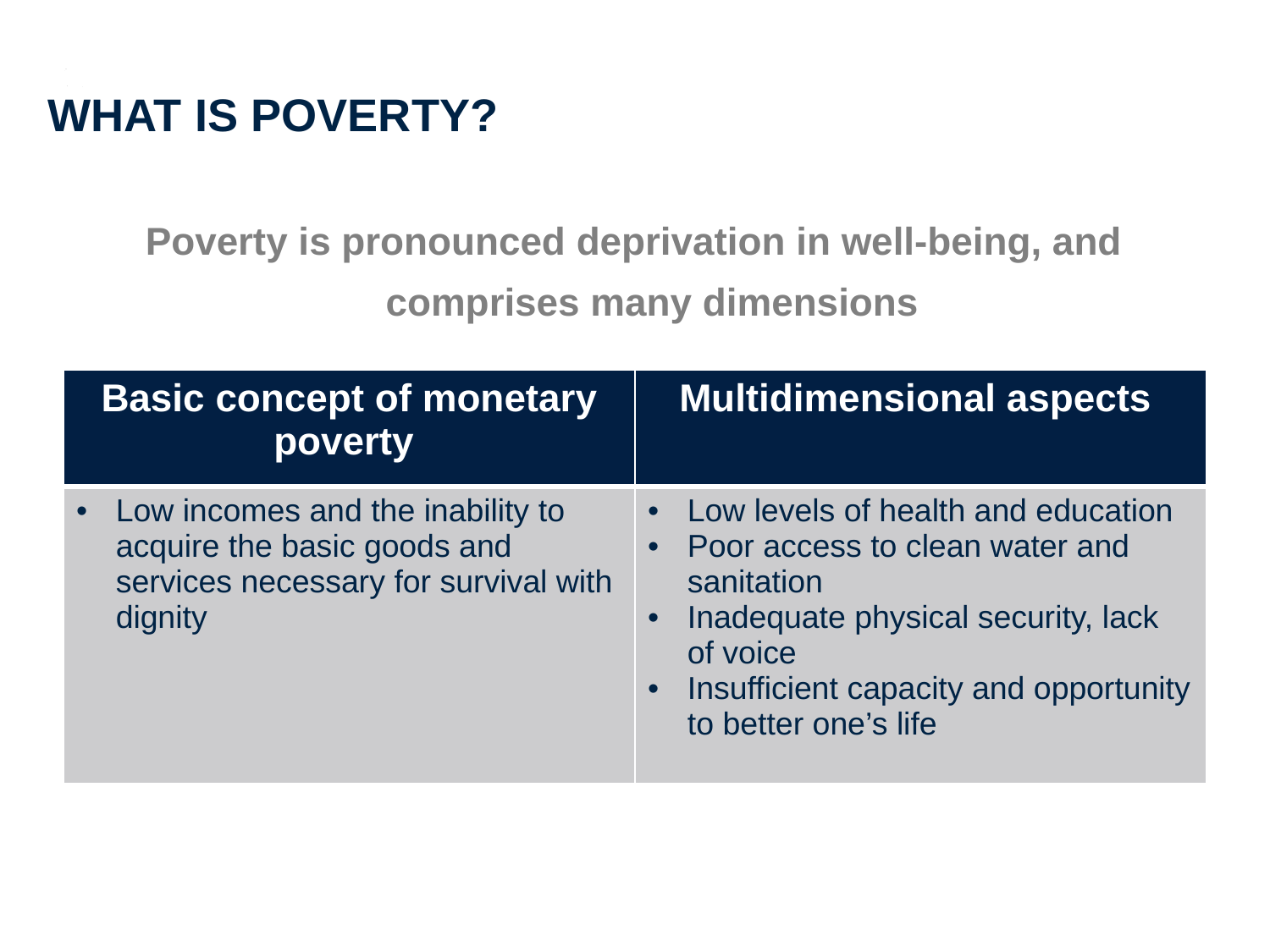

# WHAT IS POVERTY?
Poverty is pronounced deprivation in well-being, and comprises many dimensions

| Basic concept of monetary poverty | Multidimensional aspects |
| --- | --- |
| Low incomes and the inability to acquire the basic goods and services necessary for survival with dignity | Low levels of health and education Poor access to clean water and sanitation Inadequate physical security, lack of voice Insufficient capacity and opportunity to better one’s life |